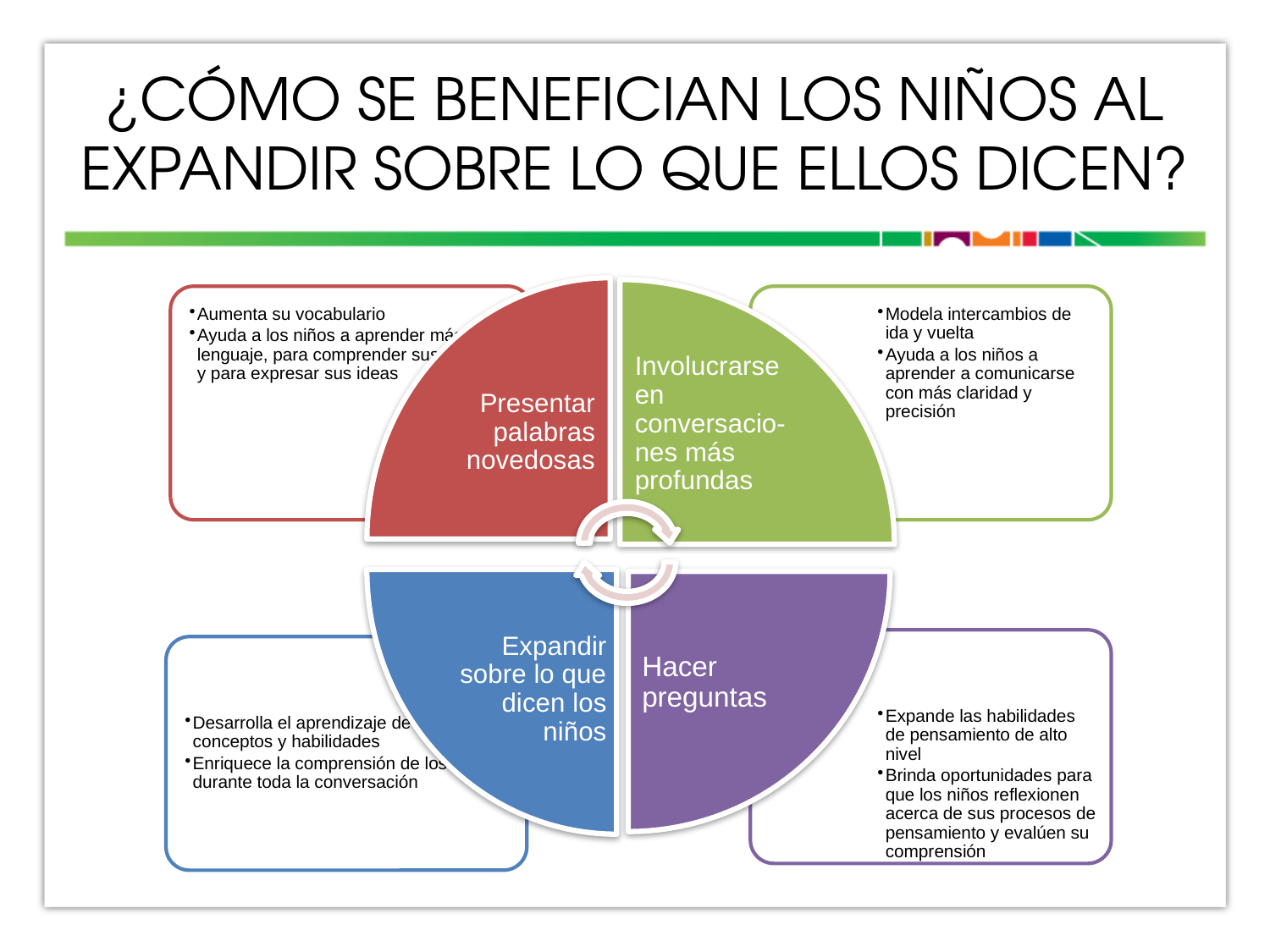

# ¿Cómo se benefician los niños al expandir sobre lo que ellos dicen?
Expande las habilidades de pensamiento de alto nivel
Brinda oportunidades para que los niños reflexionen acerca de sus procesos de pensamiento y evalúen su comprensión
Desarrolla el aprendizaje de nuevos conceptos y habilidades
Enriquece la comprensión de los niños durante toda la conversación
Modela intercambios de ida y vuelta
Ayuda a los niños a aprender a comunicarse con más claridad y  precisión
Aumenta su vocabulario
Ayuda a los niños a aprender más lenguaje, para comprender sus acciones y para expresar sus ideas
Presentar palabras novedosas

Involucrarse en conversacio-nes más profundas

Hacer preguntas

Expandir sobre lo que dicen los niños